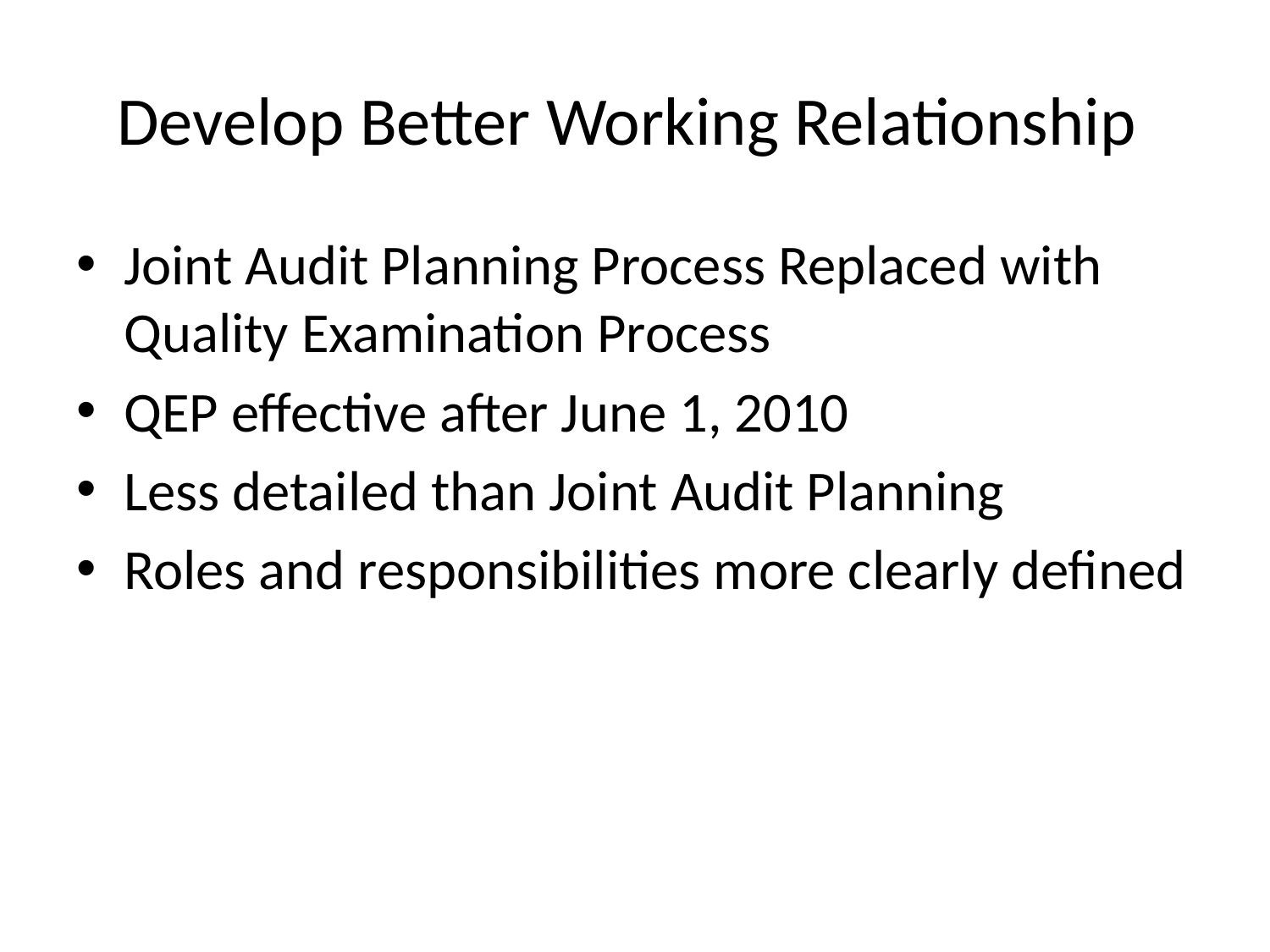

# Develop Better Working Relationship
Joint Audit Planning Process Replaced with Quality Examination Process
QEP effective after June 1, 2010
Less detailed than Joint Audit Planning
Roles and responsibilities more clearly defined